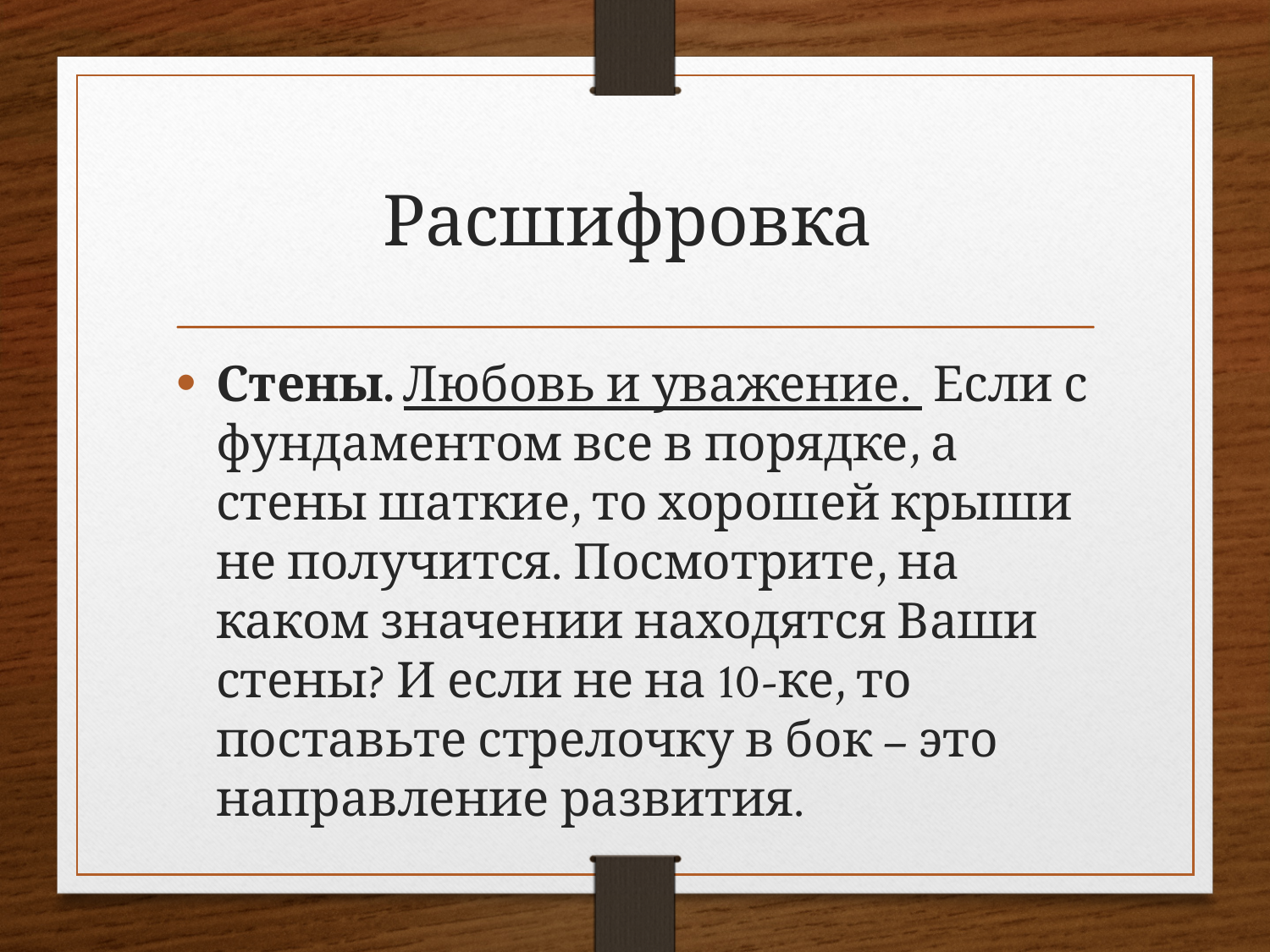

# Расшифровка
Стены. Любовь и уважение.  Если с фундаментом все в порядке, а стены шаткие, то хорошей крыши не получится. Посмотрите, на каком значении находятся Ваши стены? И если не на 10-ке, то поставьте стрелочку в бок – это направление развития.